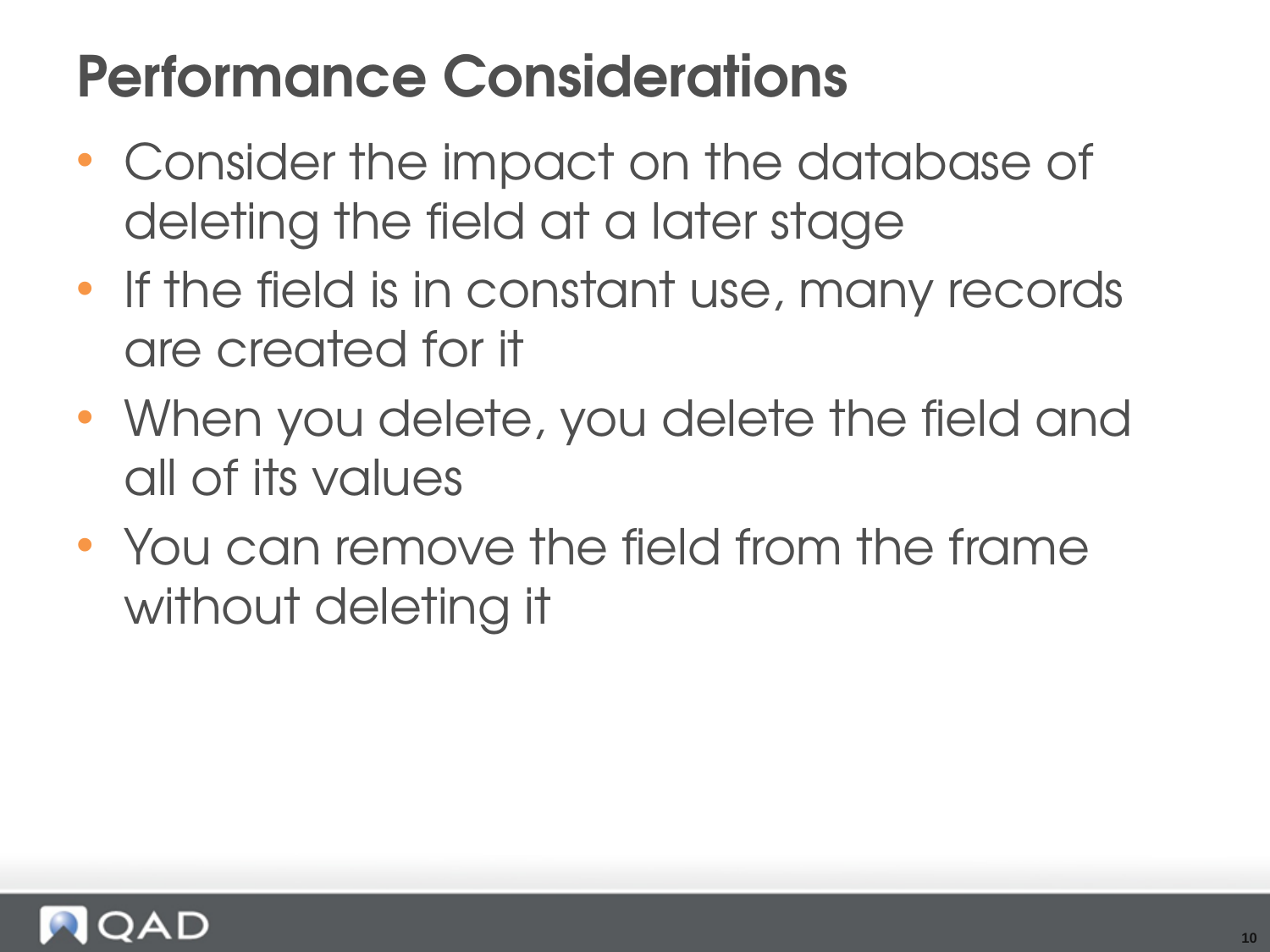

# Performance Considerations
Consider the impact on the database of deleting the field at a later stage
If the field is in constant use, many records are created for it
When you delete, you delete the field and all of its values
You can remove the field from the frame without deleting it
10